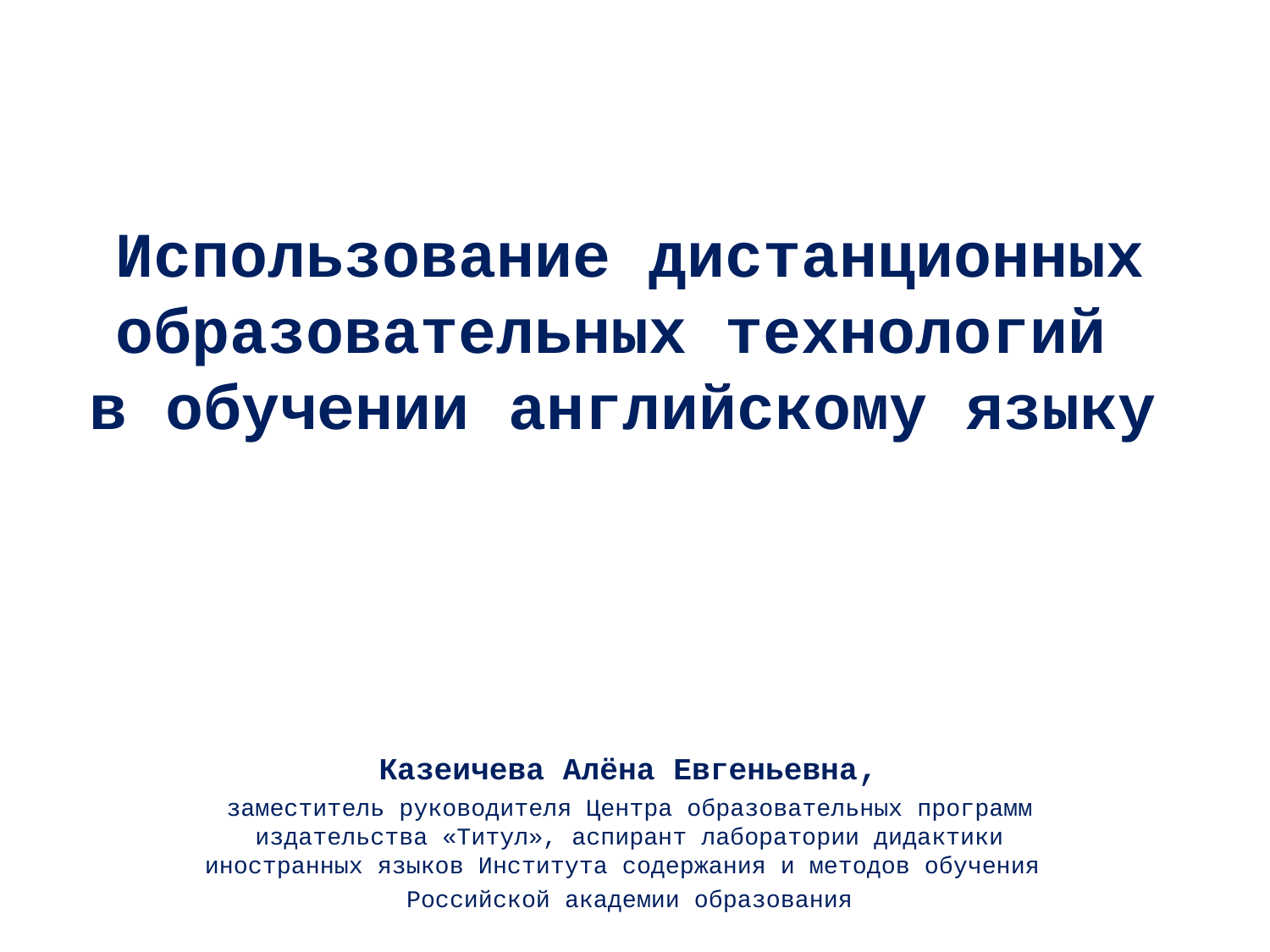

# Использование дистанционных образовательных технологий в обучении английскому языку
Казеичева Алёна Евгеньевна,
заместитель руководителя Центра образовательных программ издательства «Титул», аспирант лаборатории дидактики иностранных языков Института содержания и методов обучения
Российской академии образования